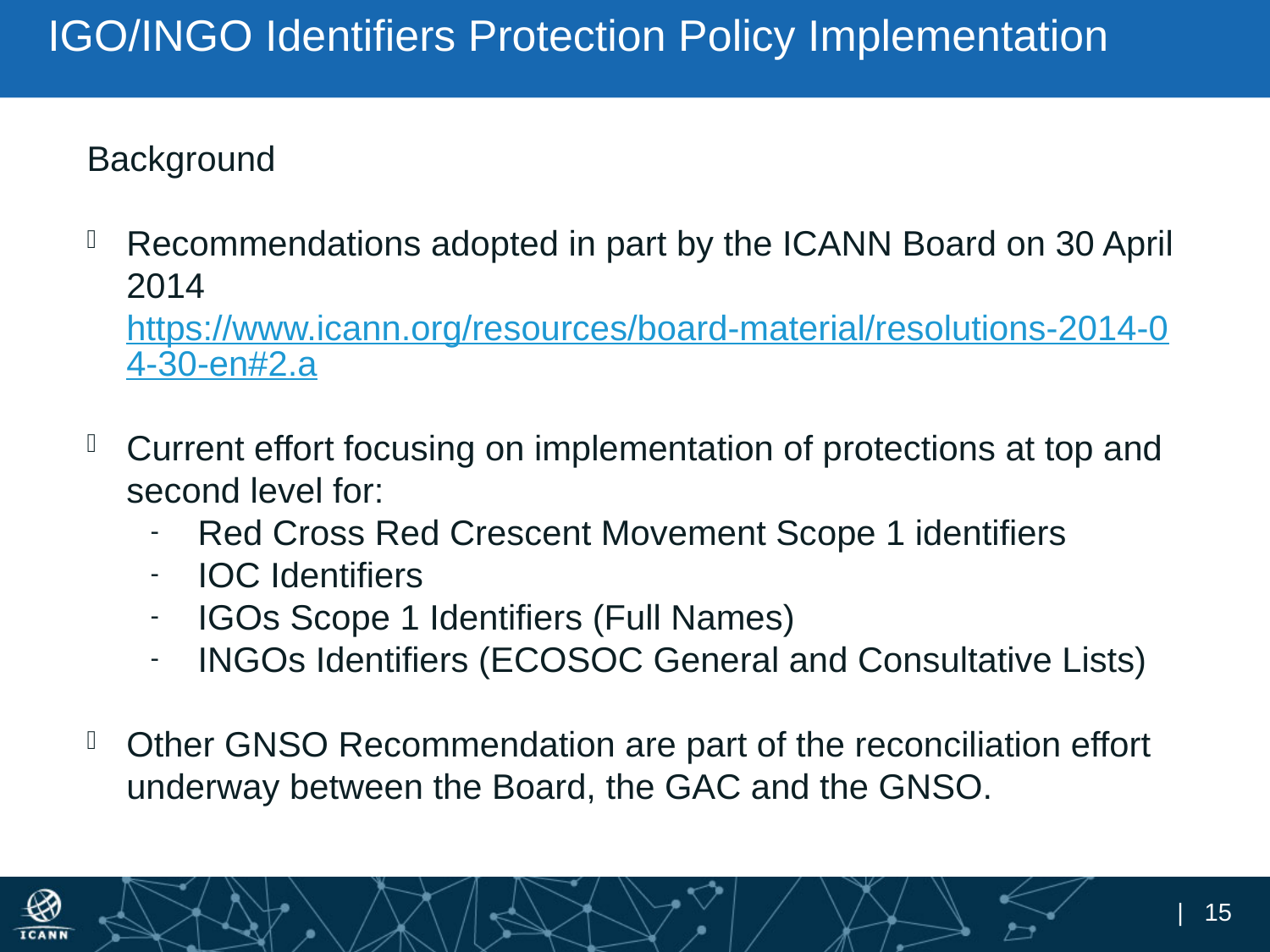

# IGO/INGO Identifiers Protection Policy Implementation
Background

Recommendations adopted in part by the ICANN Board on 30 April 2014
https://www.icann.org/resources/board-material/resolutions-2014-04-30-en#2.a

Current effort focusing on implementation of protections at top and second level for:
Red Cross Red Crescent Movement Scope 1 identifiers
IOC Identifiers
IGOs Scope 1 Identifiers (Full Names)
INGOs Identifiers (ECOSOC General and Consultative Lists)

Other GNSO Recommendation are part of the reconciliation effort underway between the Board, the GAC and the GNSO.